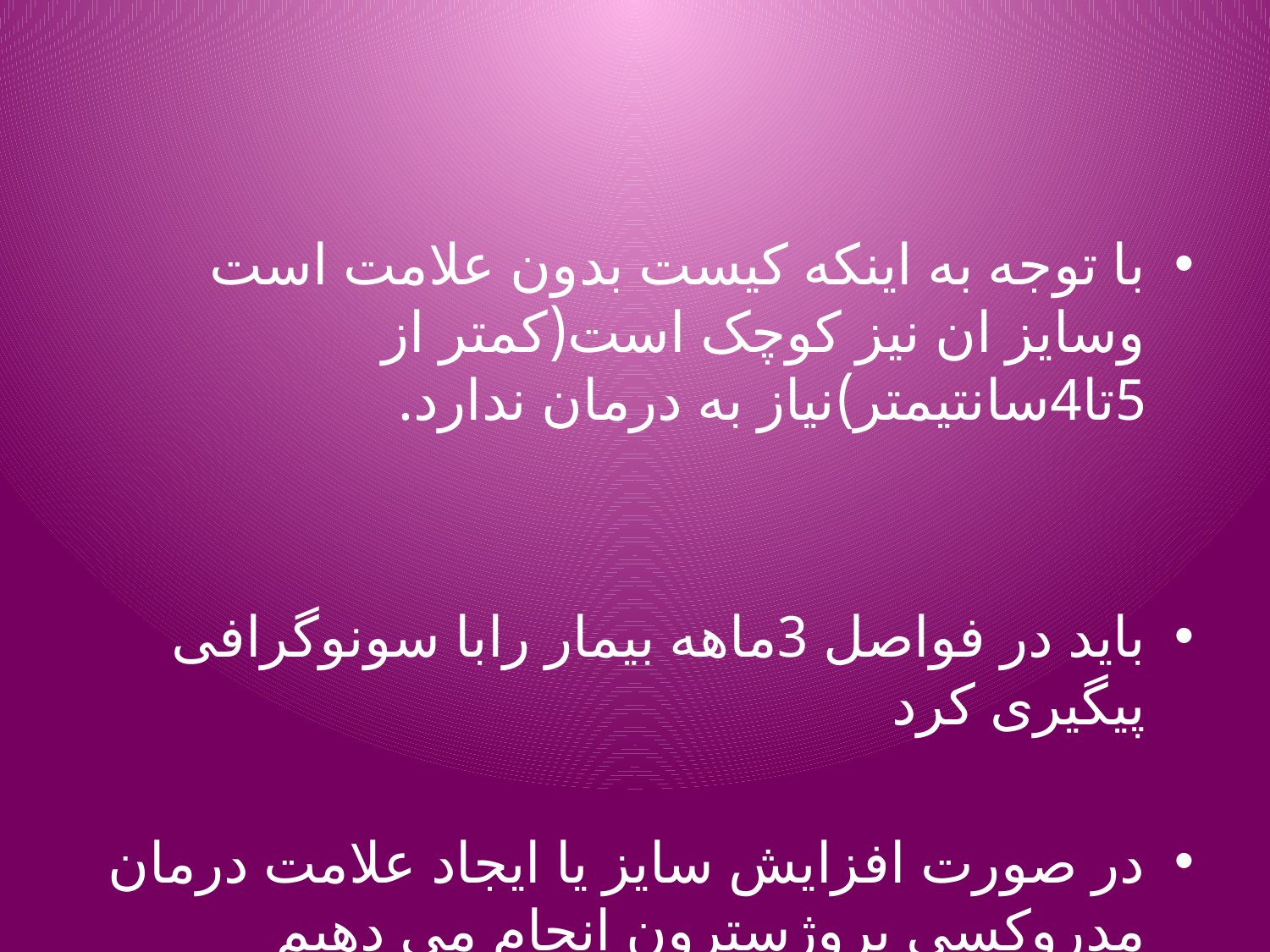

#
با توجه به اینکه کیست بدون علامت است وسایز ان نیز کوچک است(کمتر از 5تا4سانتیمتر)نیاز به درمان ندارد.

باید در فواصل 3ماهه بیمار رابا سونوگرافی پیگیری کرد

در صورت افزایش سایز یا ایجاد علامت درمان مدروکسی پروژسترون انجام می دهیم